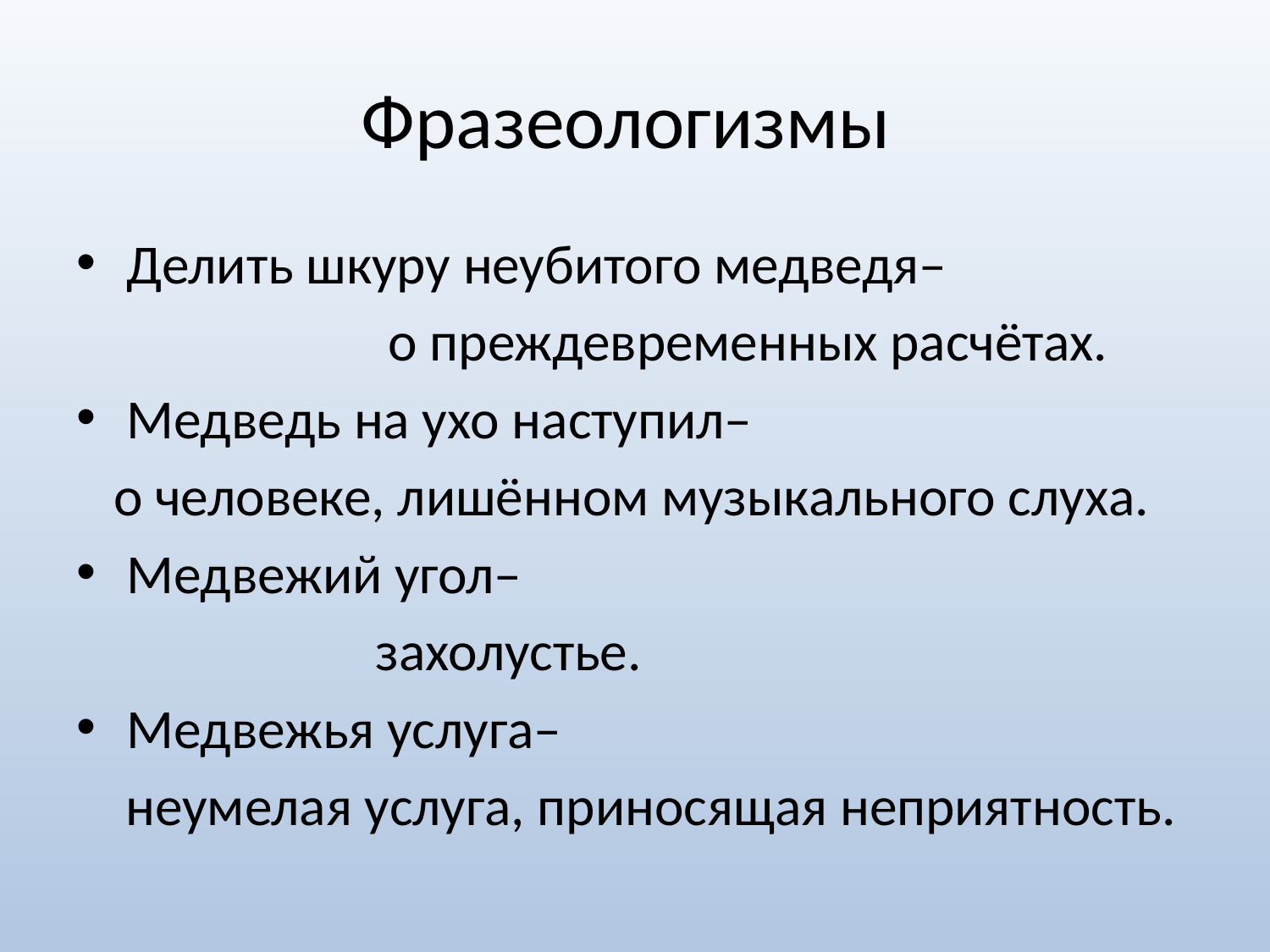

# Фразеологизмы
Делить шкуру неубитого медведя–
                         о преждевременных расчётах.
Медведь на ухо наступил–
   о человеке, лишённом музыкального слуха.
Медвежий угол–
                        захолустье.
Медвежья услуга–
    неумелая услуга, приносящая неприятность.